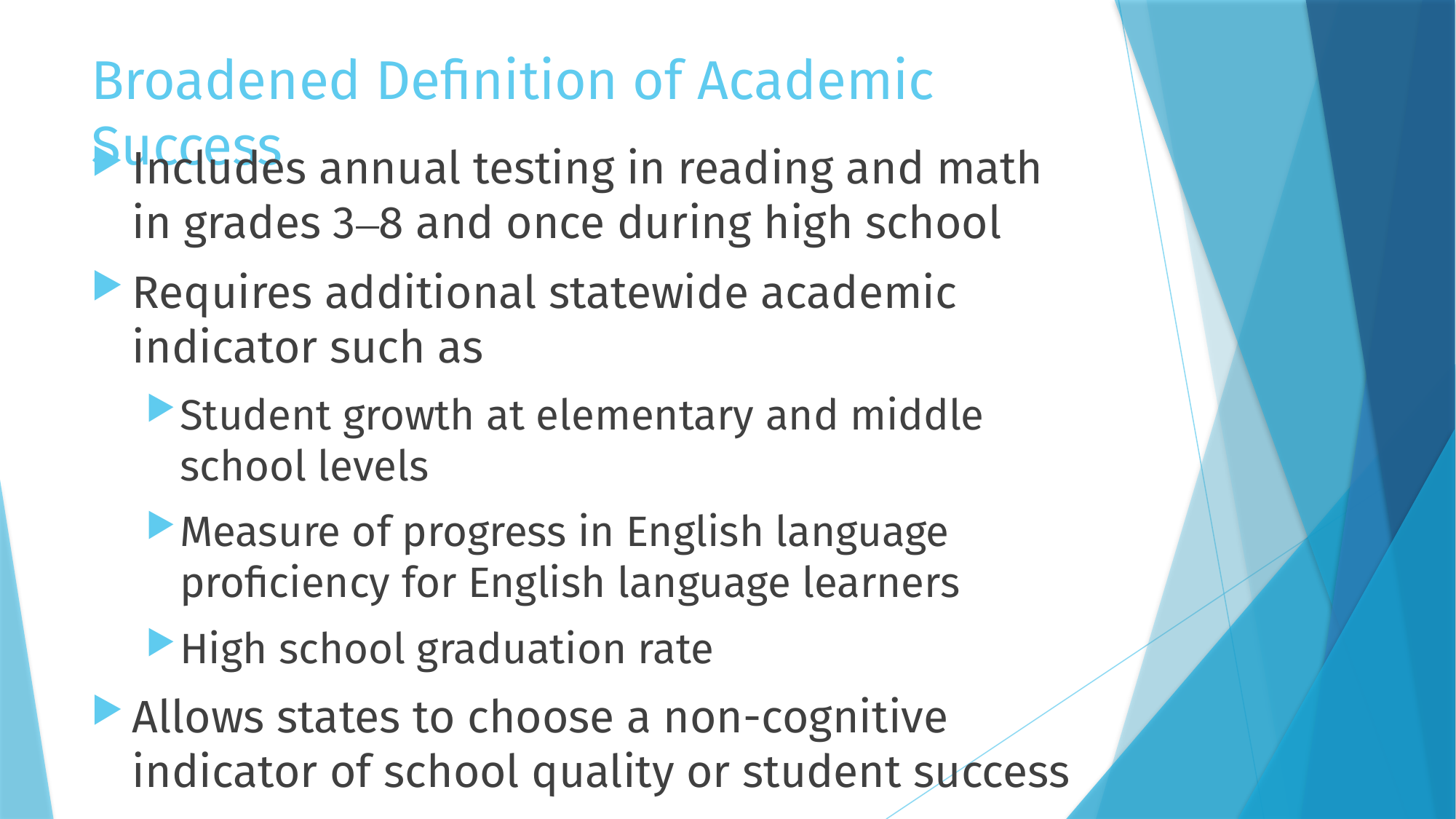

# Broadened Definition of Academic Success
Includes annual testing in reading and math in grades 3–8 and once during high school
Requires additional statewide academic indicator such as
Student growth at elementary and middle school levels
Measure of progress in English language proficiency for English language learners
High school graduation rate
Allows states to choose a non-cognitive indicator of school quality or student success